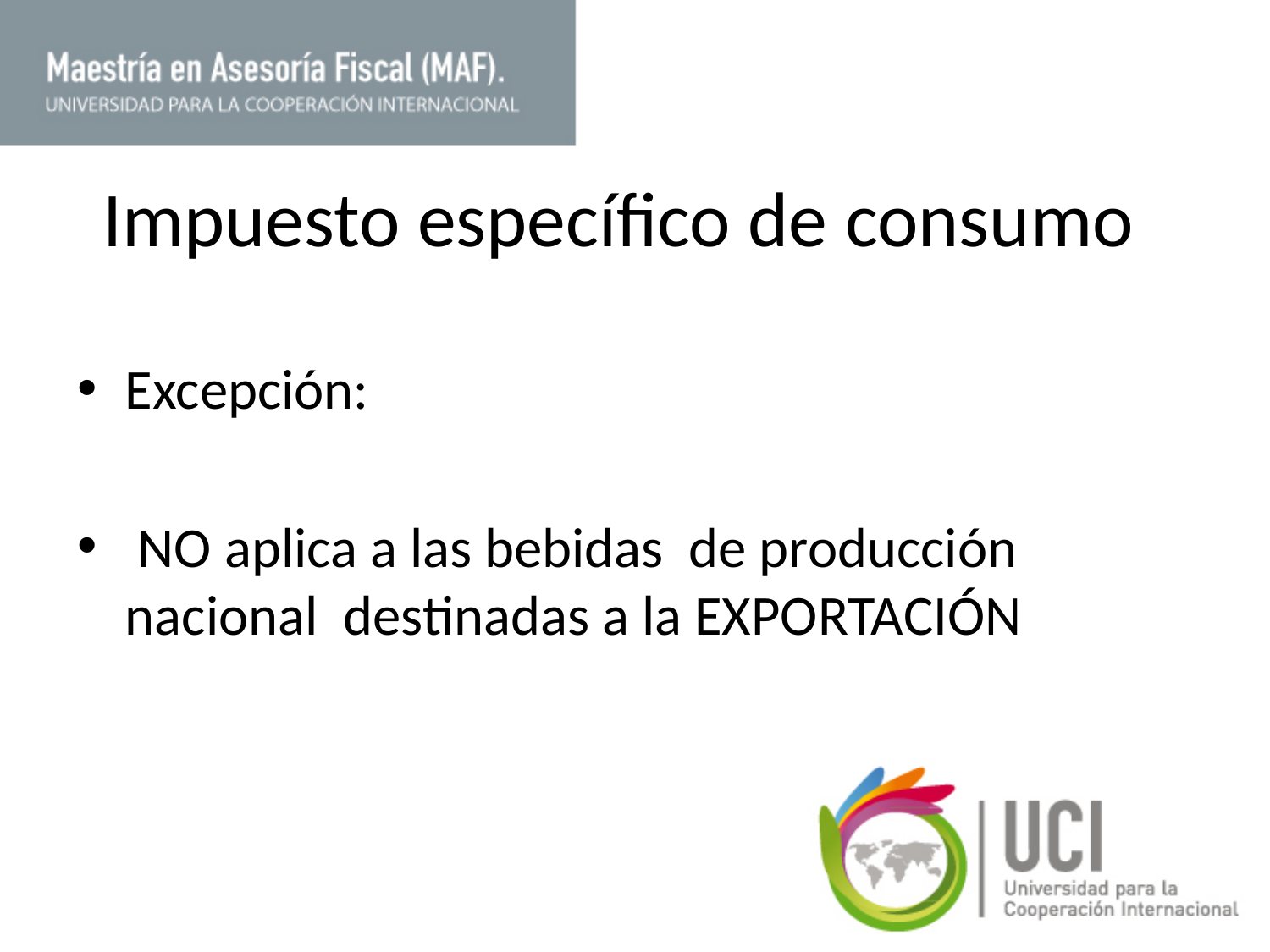

# Impuesto específico de consumo

Excepción:

 NO aplica a las bebidas  de producción nacional  destinadas a la EXPORTACIÓN